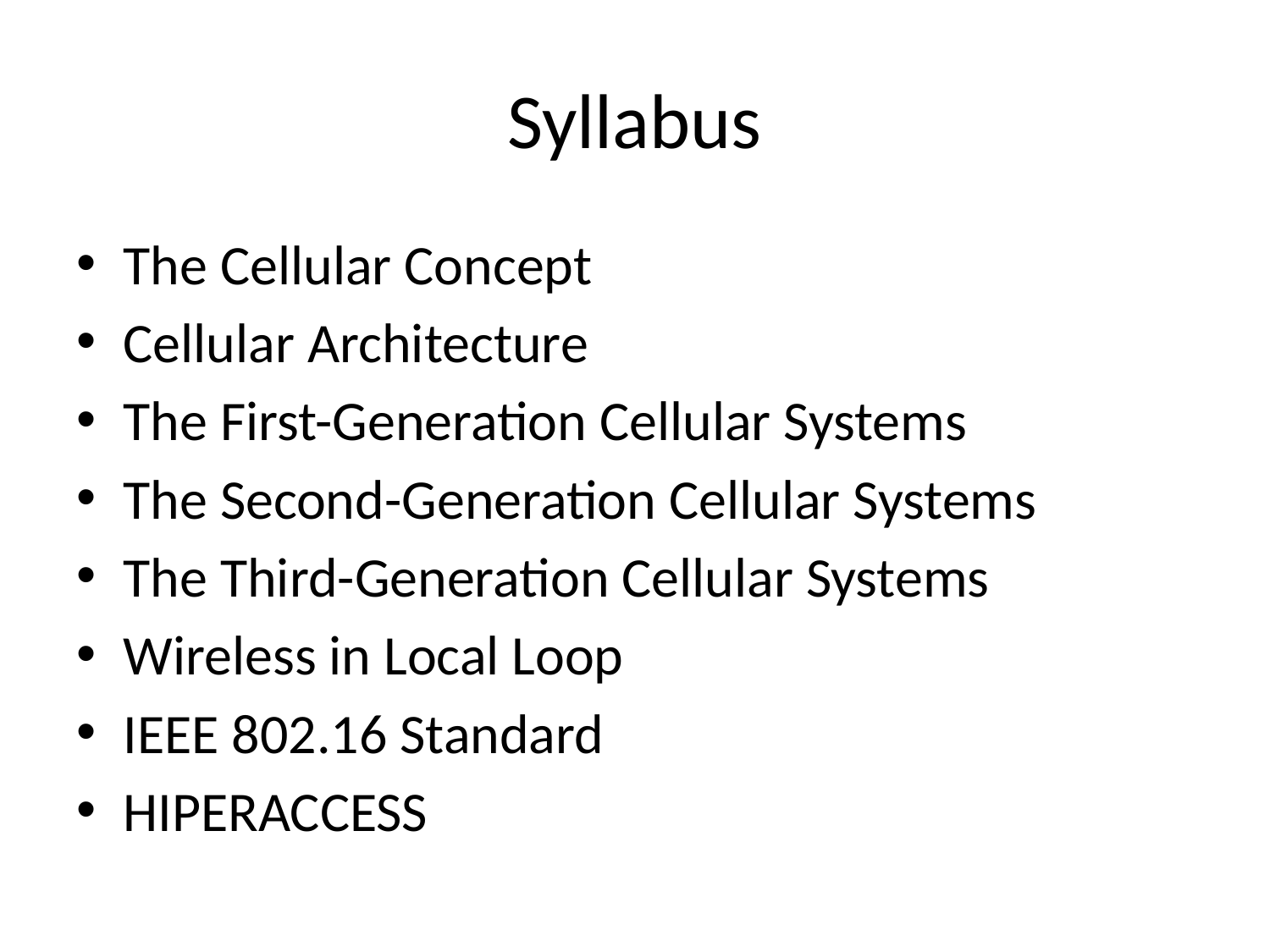

# Syllabus
The Cellular Concept
Cellular Architecture
The First-Generation Cellular Systems
The Second-Generation Cellular Systems
The Third-Generation Cellular Systems
Wireless in Local Loop
IEEE 802.16 Standard
HIPERACCESS